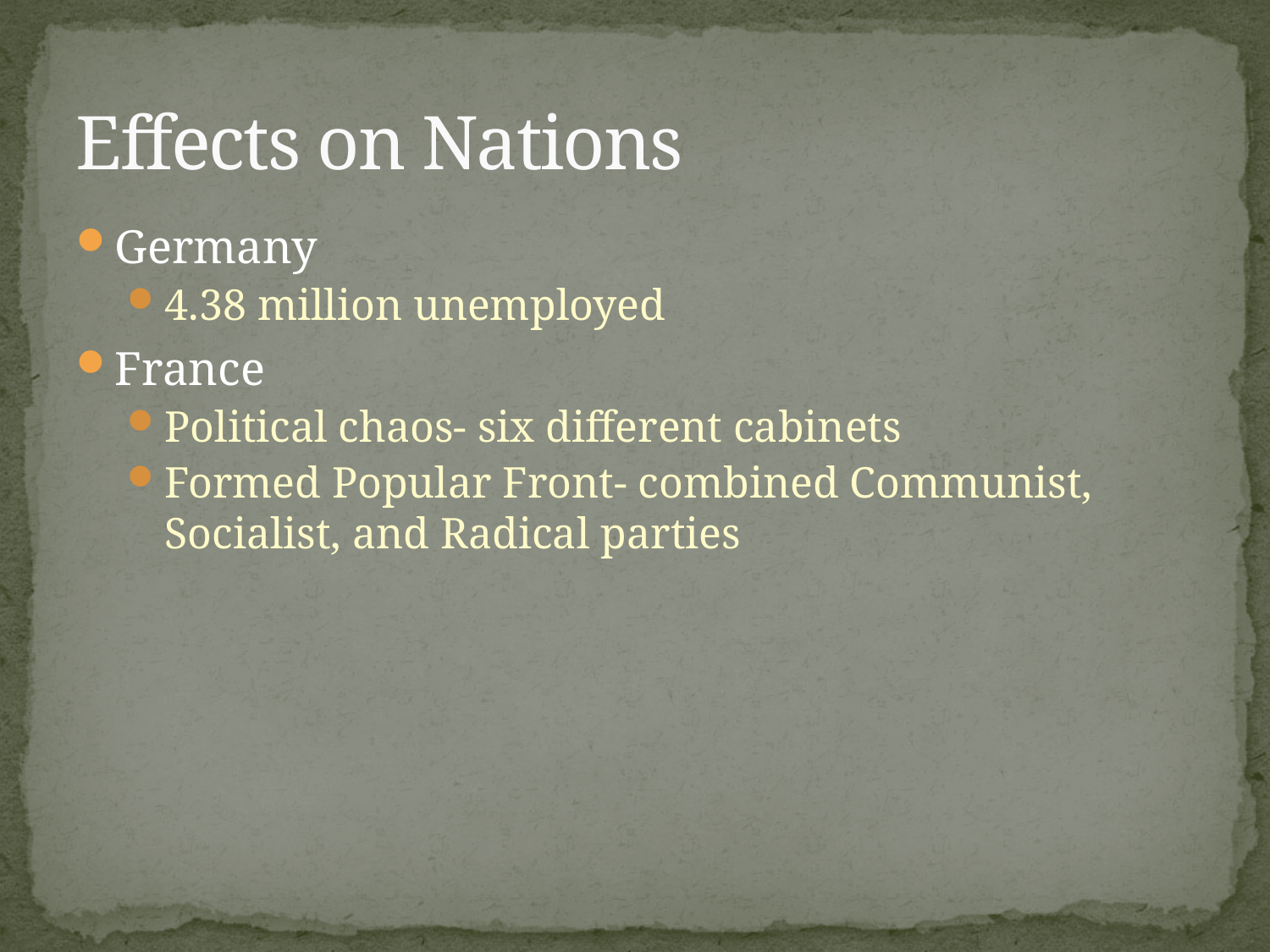

# Effects on Nations
Germany
4.38 million unemployed
France
Political chaos- six different cabinets
Formed Popular Front- combined Communist, Socialist, and Radical parties